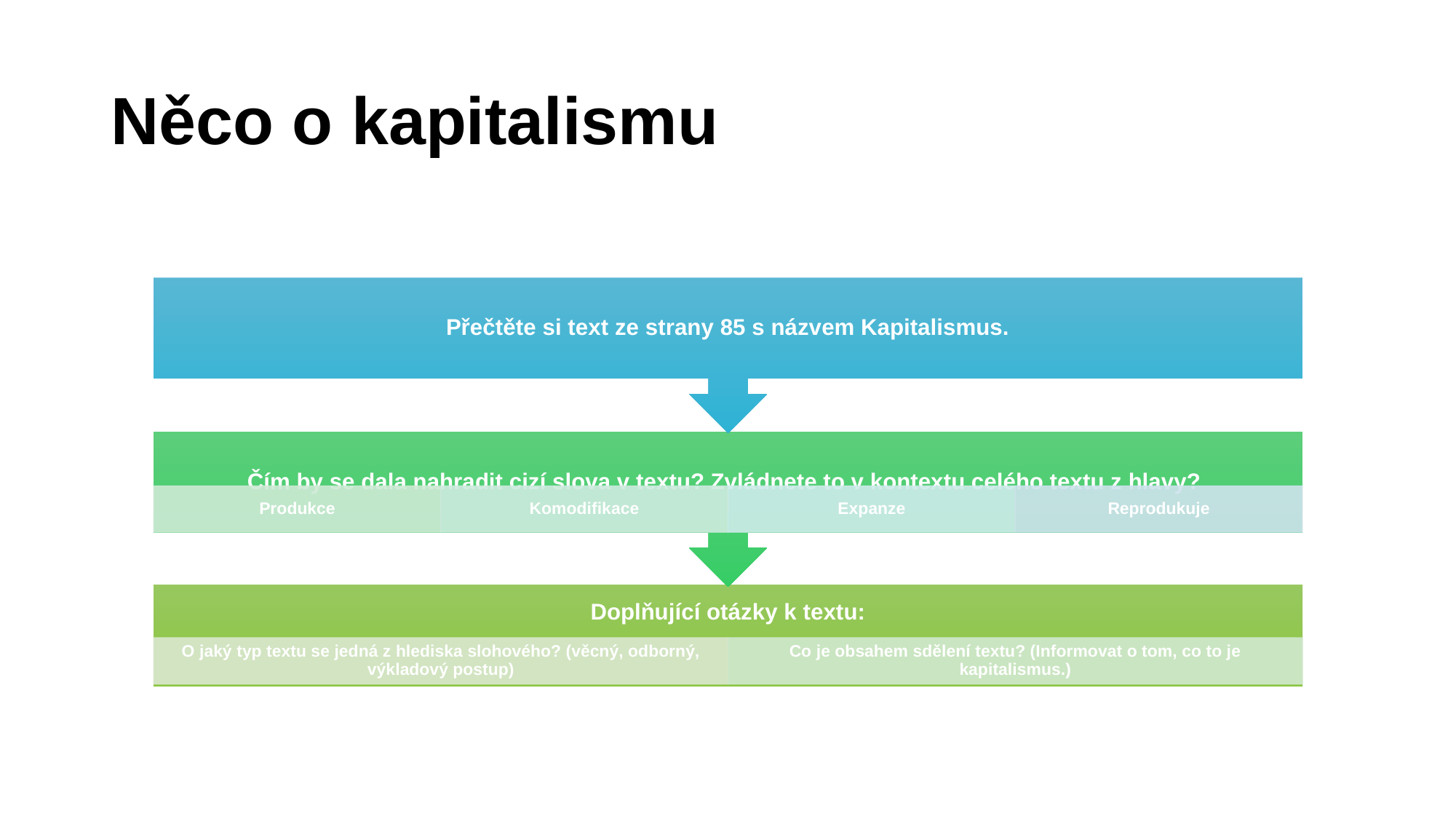

# Něco o kapitalismu
Doplňující otázky k textu:
O jaký typ textu se jedná z hlediska slohového? (věcný, odborný, výkladový postup)
Co je obsahem sdělení textu? (Informovat o tom, co to je kapitalismus.)
Čím by se dala nahradit cizí slova v textu? Zvládnete to v kontextu celého textu z hlavy?
Produkce
Komodifikace
Expanze
Reprodukuje
Přečtěte si text ze strany 85 s názvem Kapitalismus.